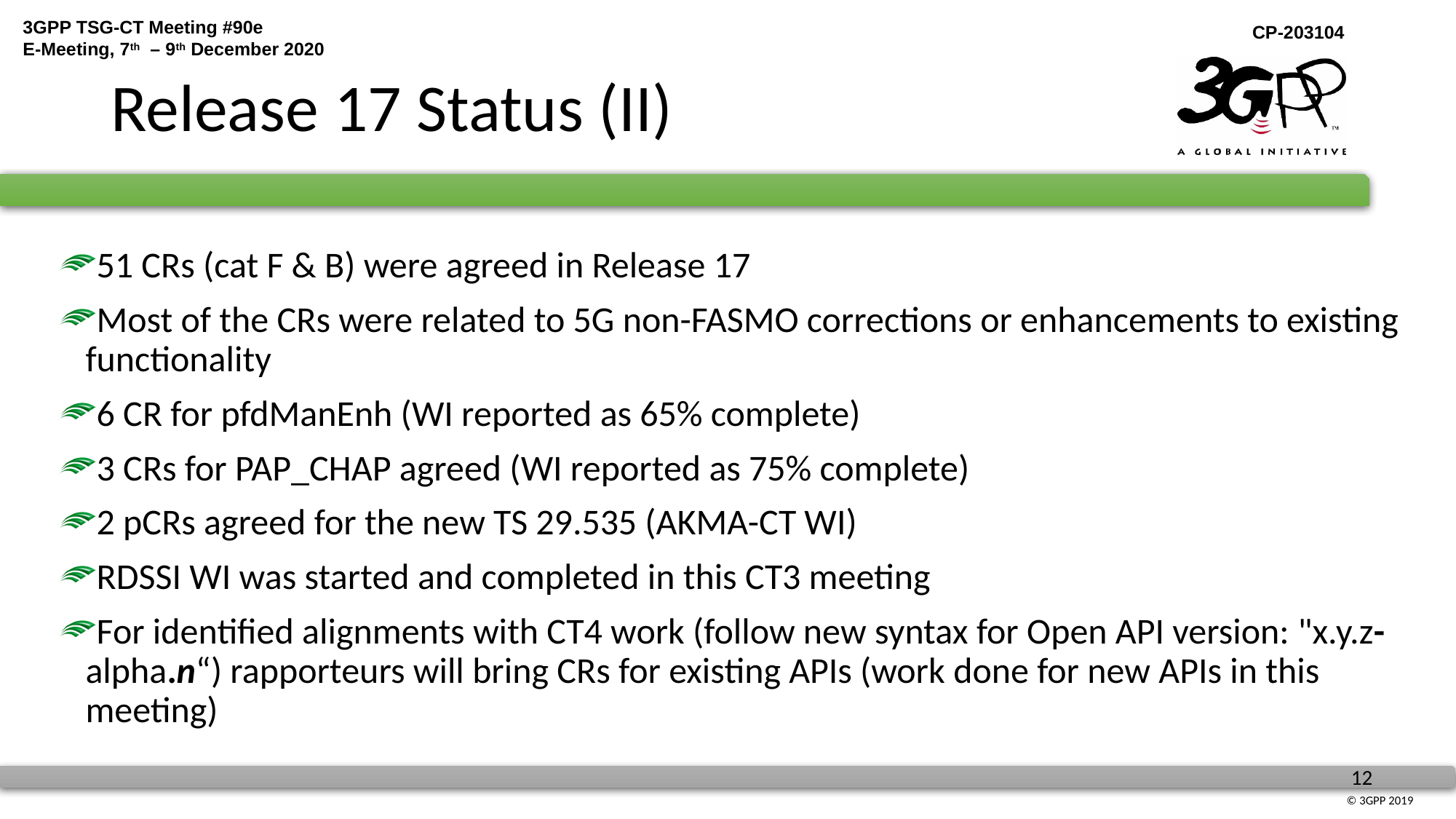

# Release 17 Status (II)
51 CRs (cat F & B) were agreed in Release 17
Most of the CRs were related to 5G non-FASMO corrections or enhancements to existing functionality
6 CR for pfdManEnh (WI reported as 65% complete)
3 CRs for PAP_CHAP agreed (WI reported as 75% complete)
2 pCRs agreed for the new TS 29.535 (AKMA-CT WI)
RDSSI WI was started and completed in this CT3 meeting
For identified alignments with CT4 work (follow new syntax for Open API version: "x.y.z-alpha.n“) rapporteurs will bring CRs for existing APIs (work done for new APIs in this meeting)